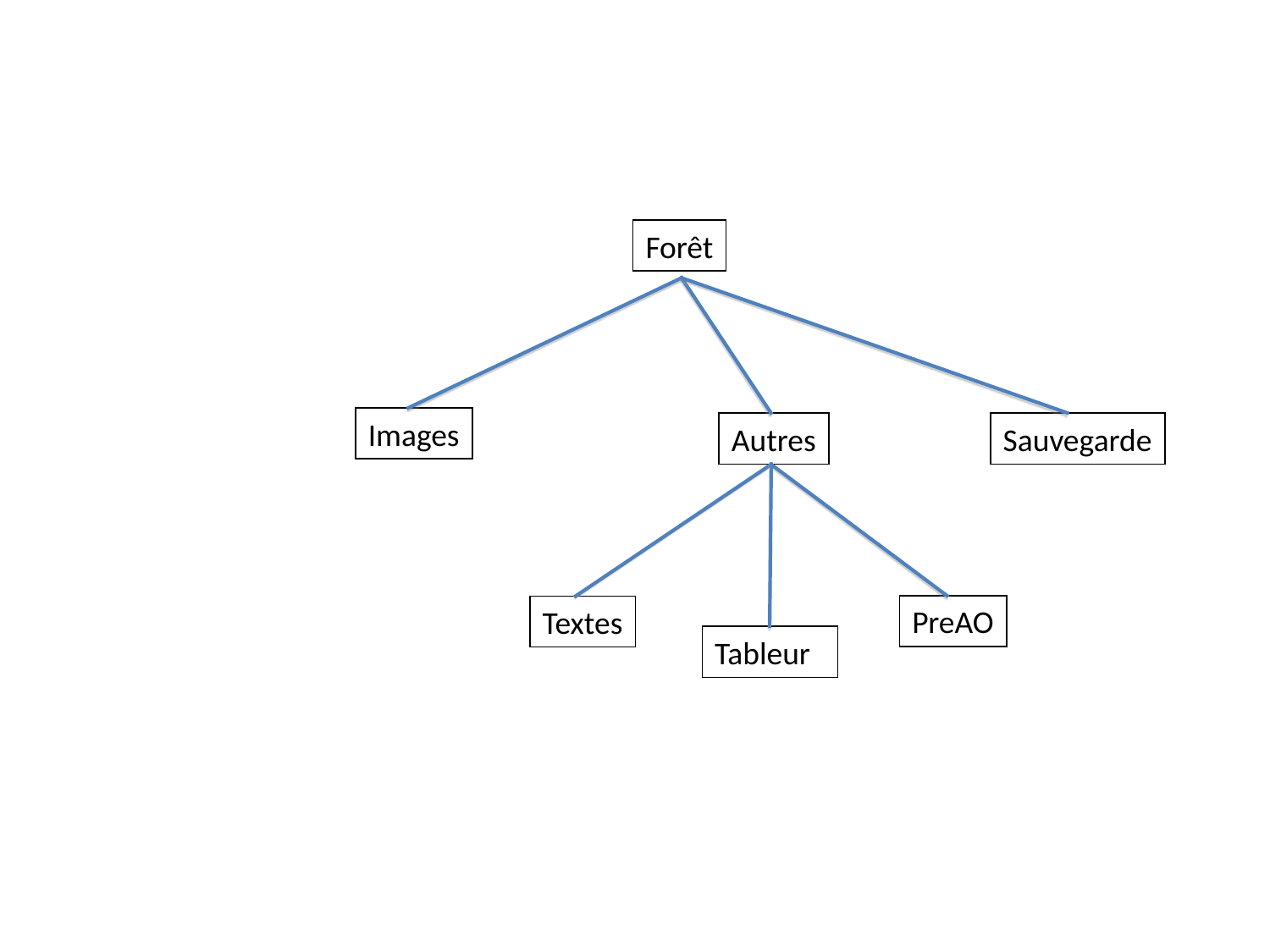

Forêt

Images
Autres
Sauvegarde

PreAO
Textes
Tableur